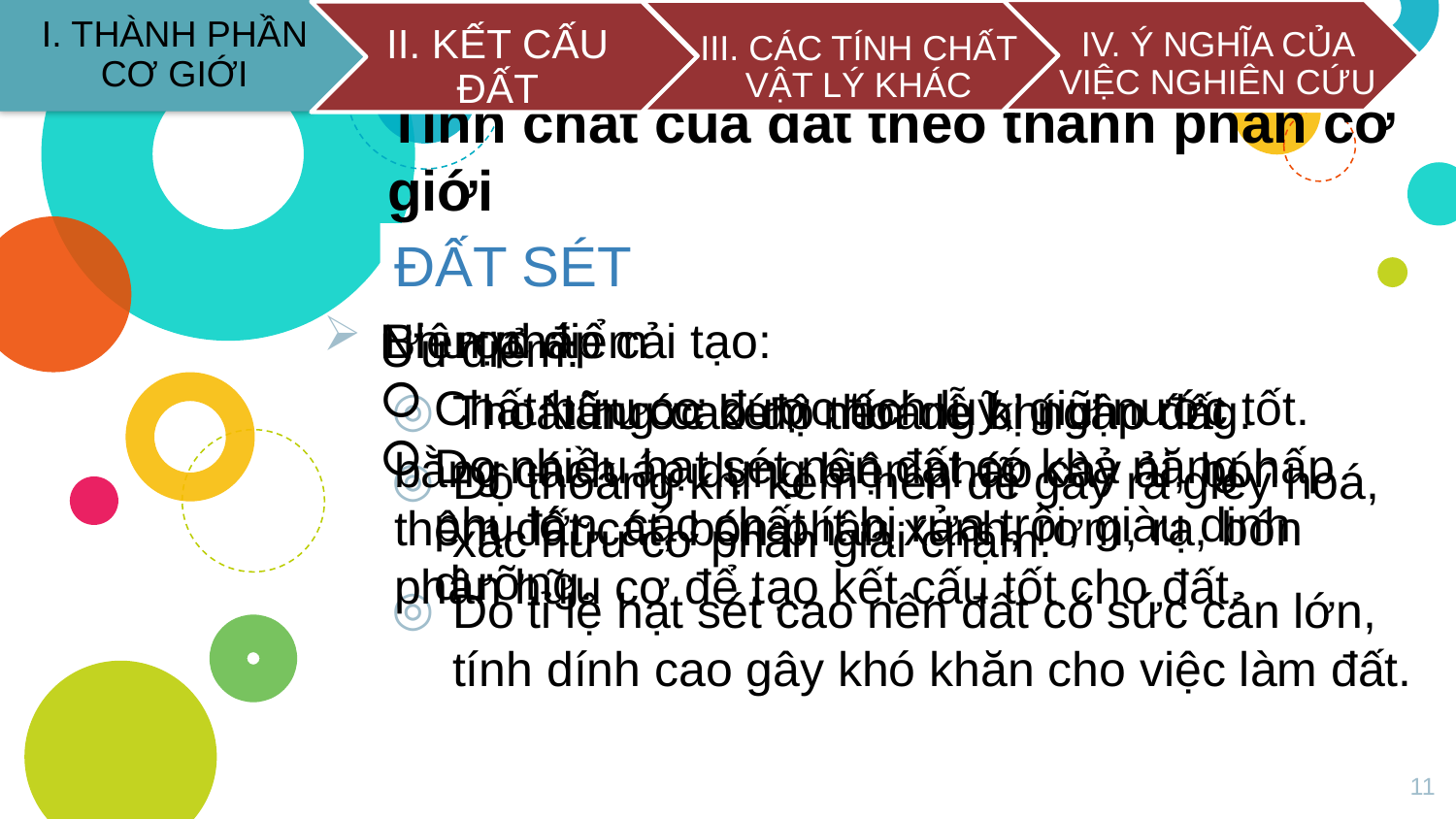

IV. Ý NGHĨA CỦA VIỆC NGHIÊN CỨU

I. THÀNH PHẦN CƠ GIỚI

III. CÁC TÍNH CHẤT VẬT LÝ KHÁC

II. KẾT CẤU ĐẤT
# Tính chất của đất theo thành phân cơ giới
ĐẤT SÉT
Biện pháp cải tạo:
	Nâng cao độ thoáng khí cho đất bằng cách áp dụng biện pháp cày ải, bón thêm đất cát, bón phân xanh, rơm, rạ, bón phân hữu cơ để tạo kết cấu tốt cho đất.

Nhược điểm
Thoát nước kém nên dễ bị ngập úng.
Độ thoáng khí kém nên dễ gây ra gley hoá, xác hữu cơ phân giải chậm.
Do tỉ lệ hạt sét cao nên đất có sức cản lớn, tính dính cao gây khó khăn cho việc làm đất.

Ưu điểm:
Chất hữu cơ được tích luỹ, giữ nước tốt.
Do nhiều hạt sét nên đất có khả năng hấp phụ lớn, các chất ít bị rửa trôi, giàu dinh dưỡng.

11